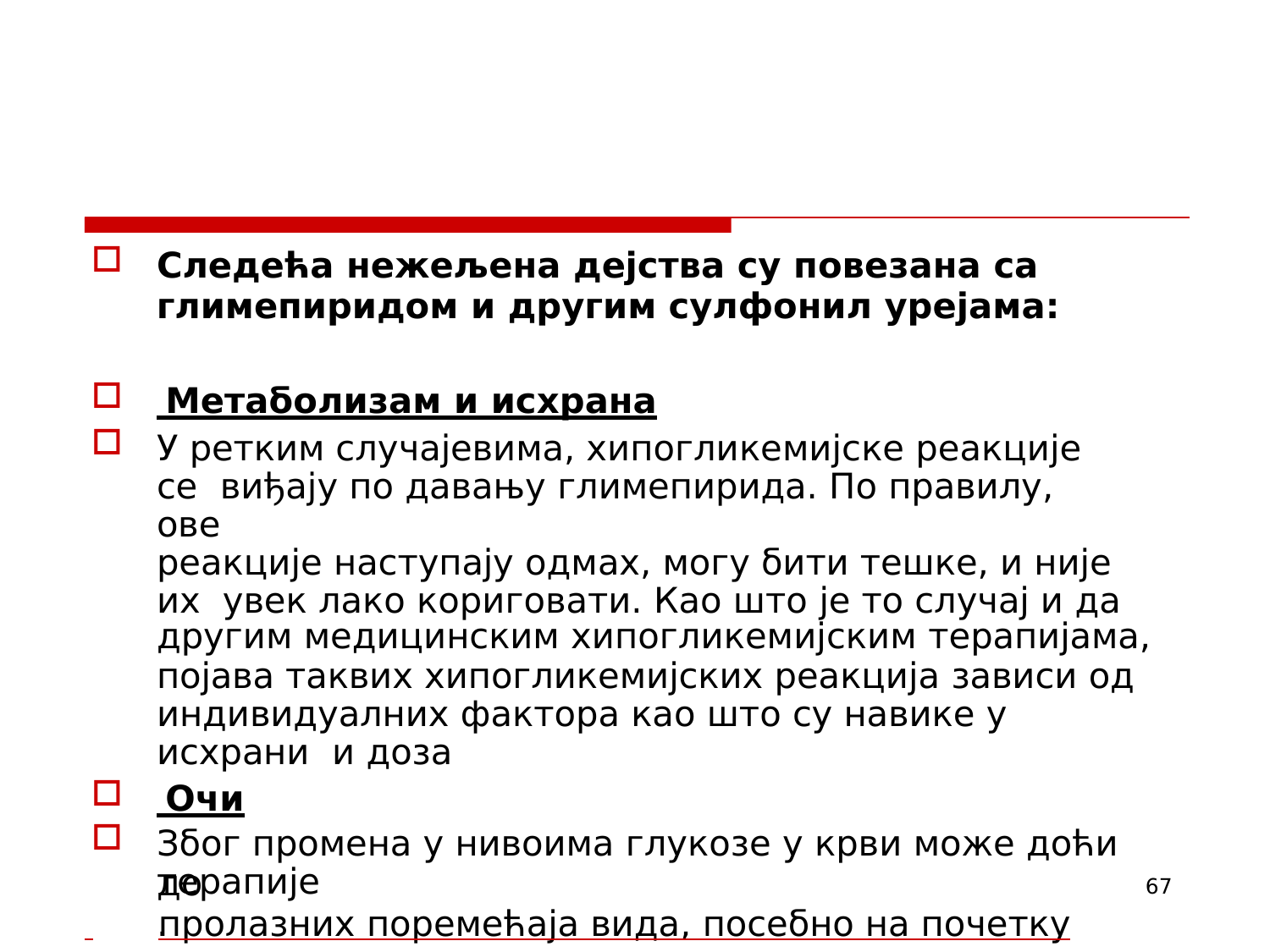

Следећа нежељена дејства су повезана са
глимепиридом и другим сулфонил урејама:

 Метаболизам и исхрана
У ретким случајевима, хипогликемијске реакције се  виђају по давању глимепирида. По правилу, ове
реакције наступају одмах, могу бити тешке, и није их  увек лако кориговати. Као што је то случај и да
другим медицинским хипогликемијским терапијама,
појава таквих хипогликемијских реакција зависи од  индивидуалних фактора као што су навике у исхрани  и доза
 Очи
Због промена у нивоима глукозе у крви може доћи до
 	пролазних поремећаја вида, посебно на почетку
терапије.
67